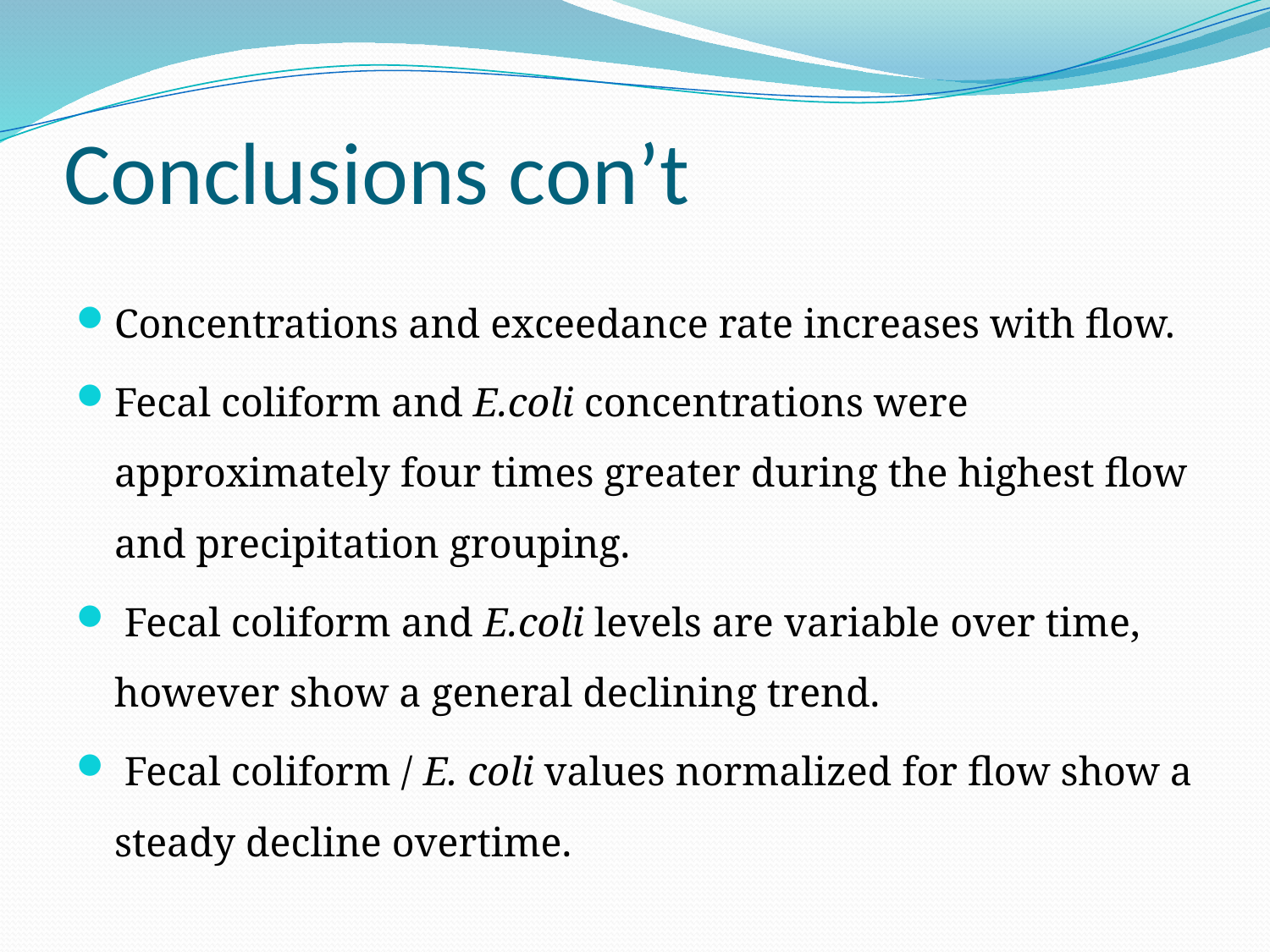

# Conclusions con’t
Concentrations and exceedance rate increases with flow.
Fecal coliform and E.coli concentrations were approximately four times greater during the highest flow and precipitation grouping.
 Fecal coliform and E.coli levels are variable over time, however show a general declining trend.
 Fecal coliform / E. coli values normalized for flow show a steady decline overtime.